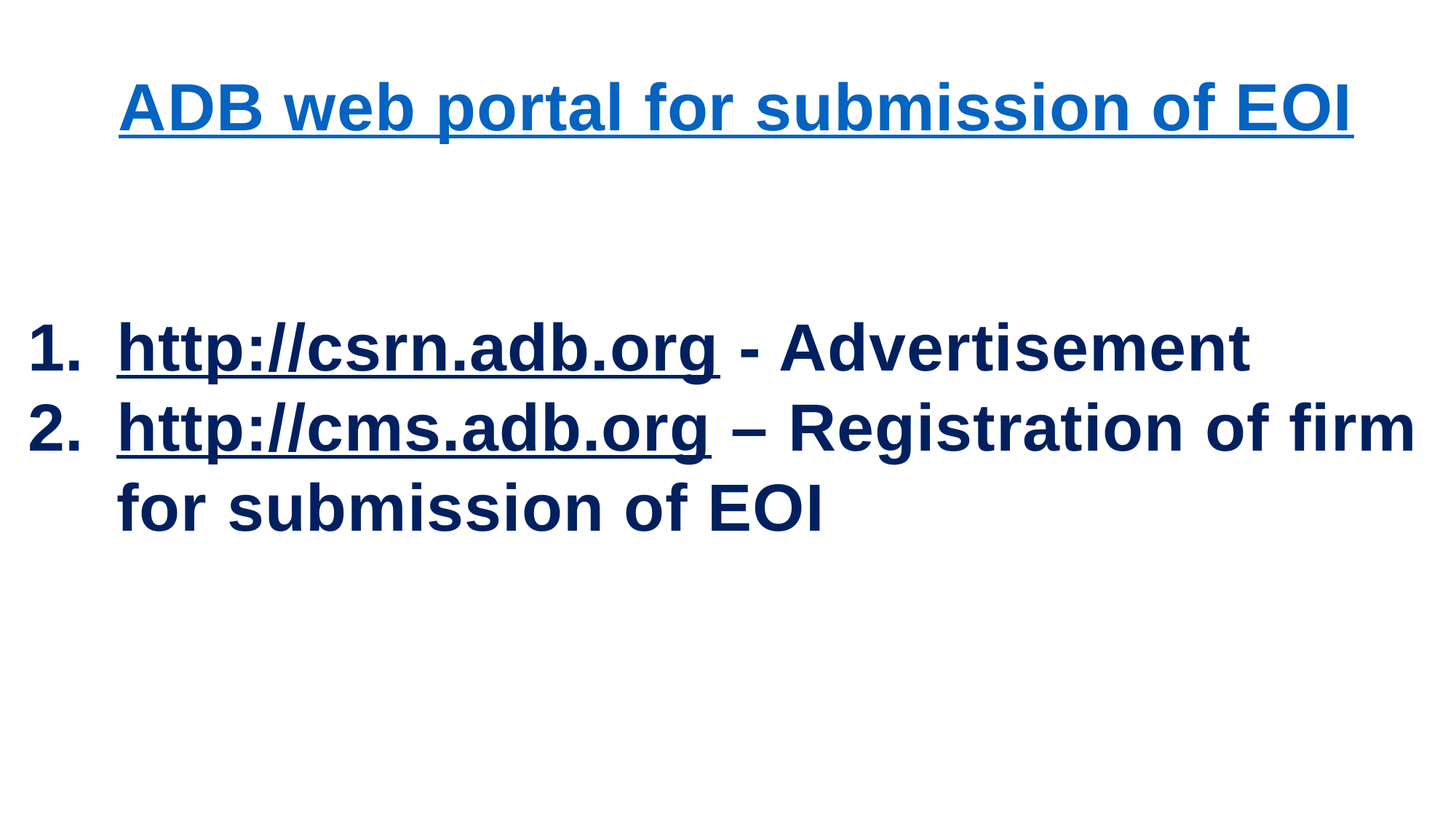

ADB web portal for submission of EOI

http://csrn.adb.org - Advertisement
http://cms.adb.org – Registration of firm for submission of EOI